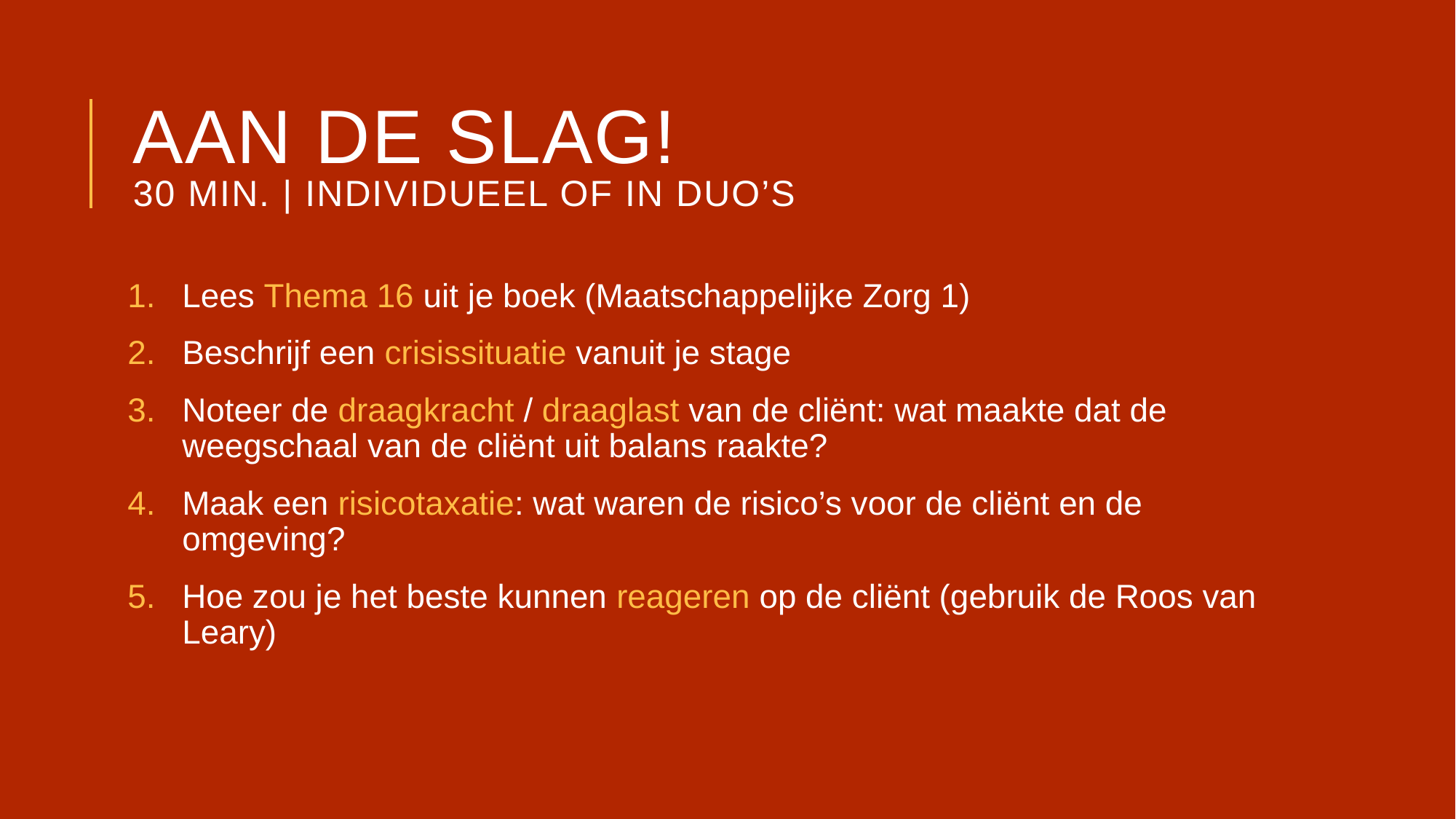

# Aan de slag! 30 min. | individueel of in duo’s
Lees Thema 16 uit je boek (Maatschappelijke Zorg 1)
Beschrijf een crisissituatie vanuit je stage
Noteer de draagkracht / draaglast van de cliënt: wat maakte dat de weegschaal van de cliënt uit balans raakte?
Maak een risicotaxatie: wat waren de risico’s voor de cliënt en de omgeving?
Hoe zou je het beste kunnen reageren op de cliënt (gebruik de Roos van Leary)